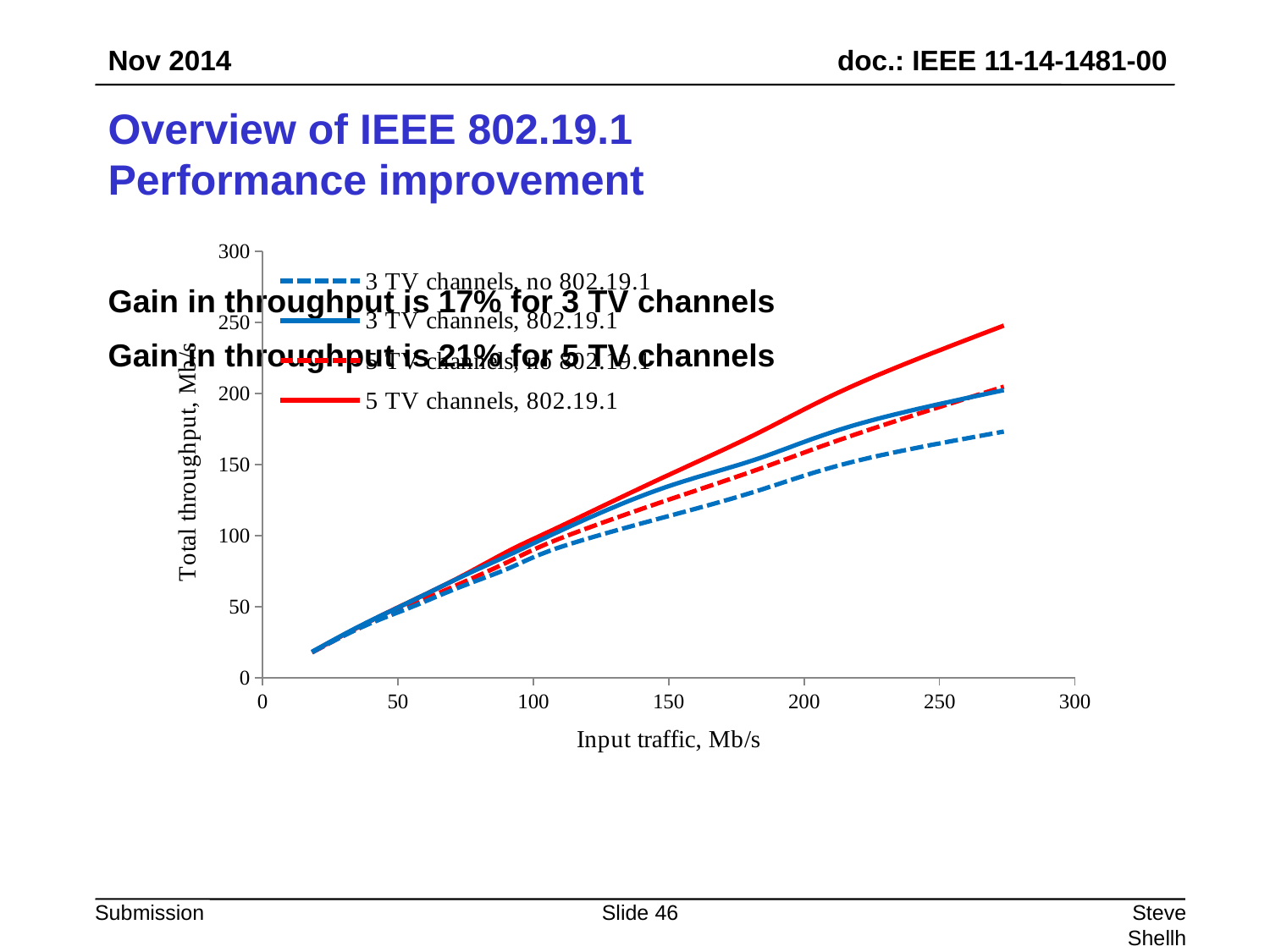

Nov 2014
# Overview of IEEE 802.19.1 Performance improvement

### Chart

| Category |  |  |  |  |
|---|---|---|---|---|
Gain in throughput is 17% for 3 TV channels
Gain in throughput is 21% for 5 TV channels
Slide 46
Steve Shellhammer, Qualcomm